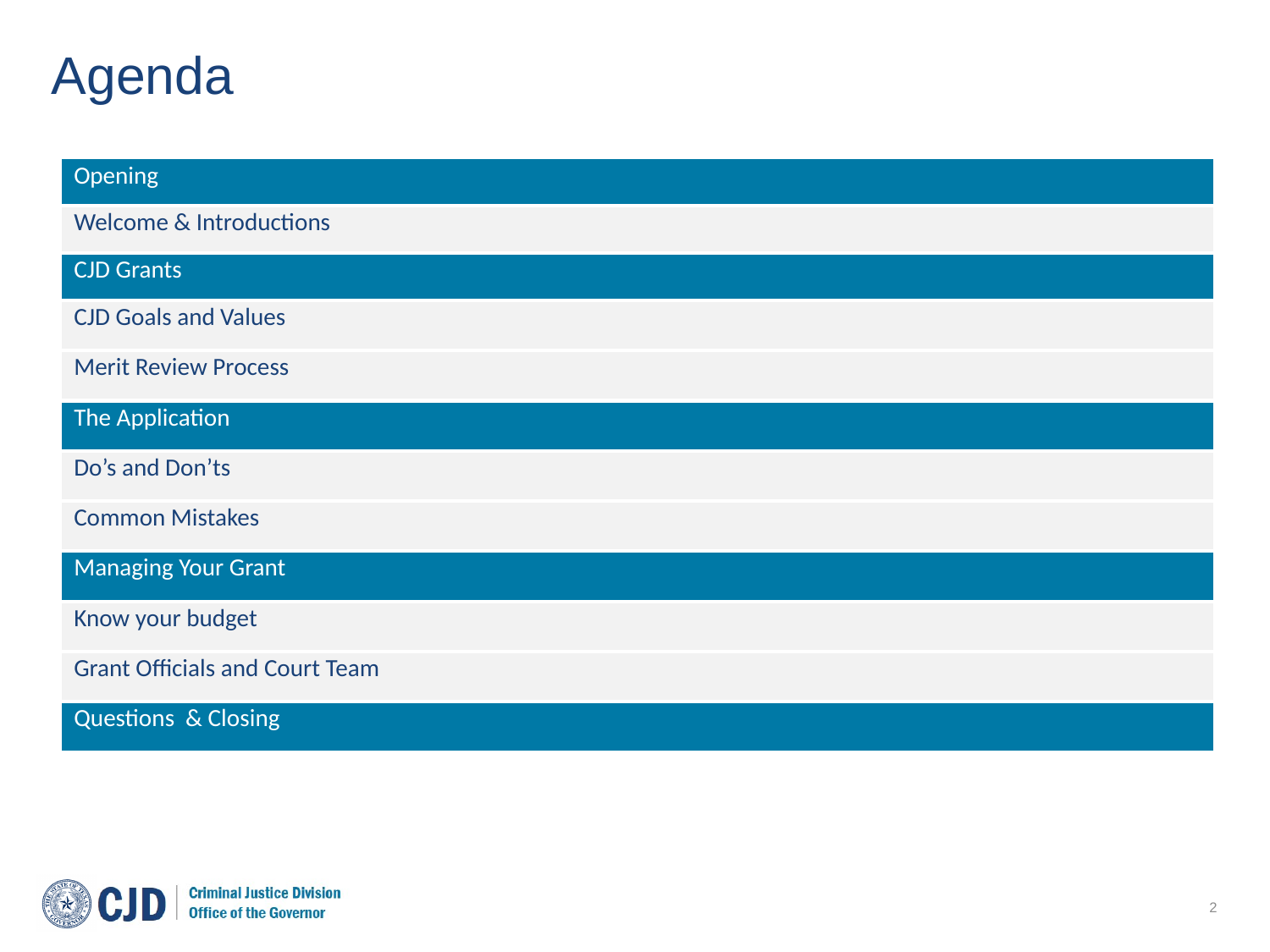

# Agenda
| Opening |
| --- |
| Welcome & Introductions |
| CJD Grants |
| CJD Goals and Values |
| Merit Review Process |
| The Application |
| Do’s and Don’ts |
| Common Mistakes |
| Managing Your Grant |
| Know your budget |
| Grant Officials and Court Team |
| Questions & Closing |
2